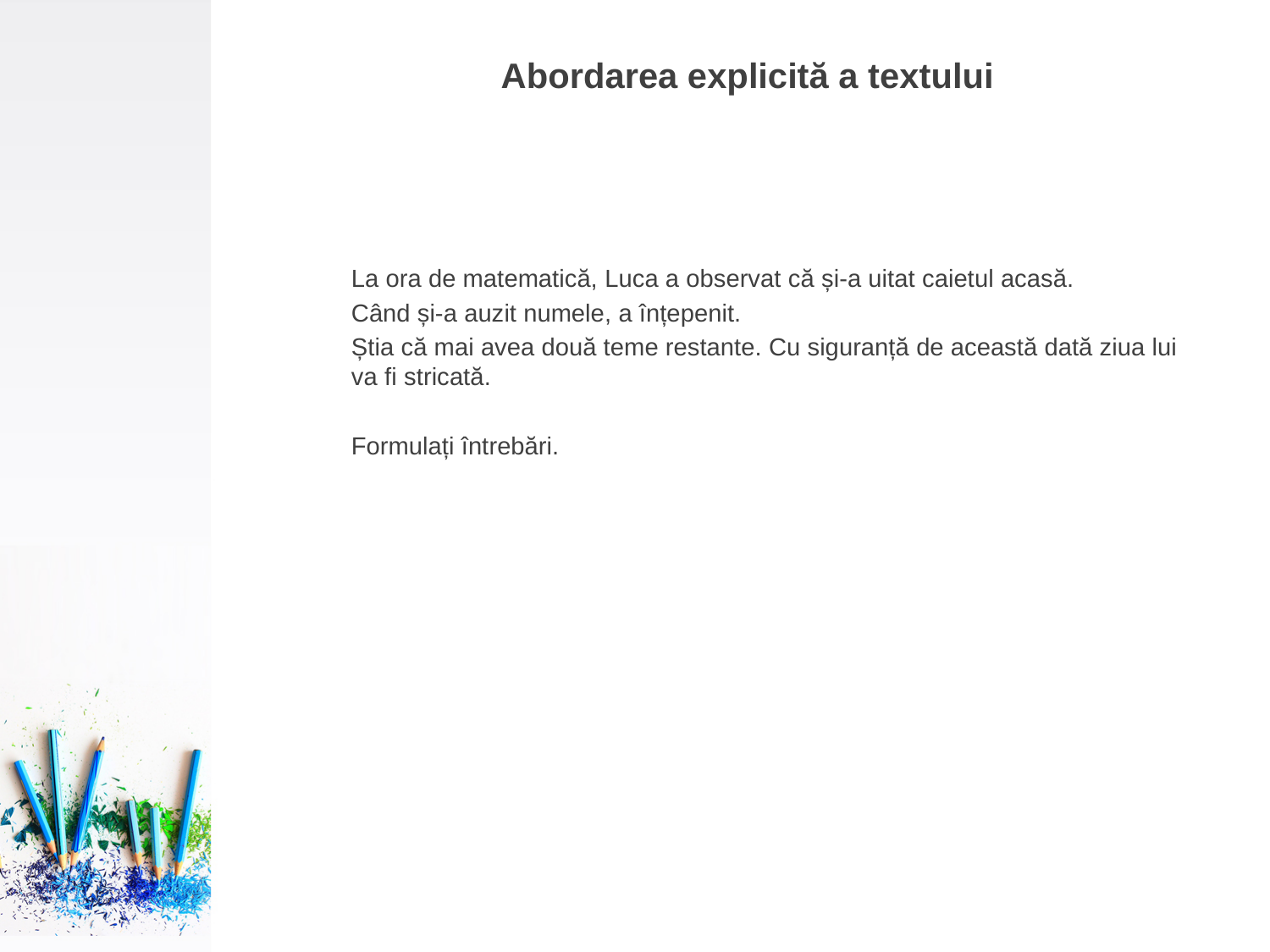

# Abordarea explicită a textului

La ora de matematică, Luca a observat că și-a uitat caietul acasă.
Când și-a auzit numele, a înțepenit.
Știa că mai avea două teme restante. Cu siguranță de această dată ziua lui va fi stricată.

Formulați întrebări.